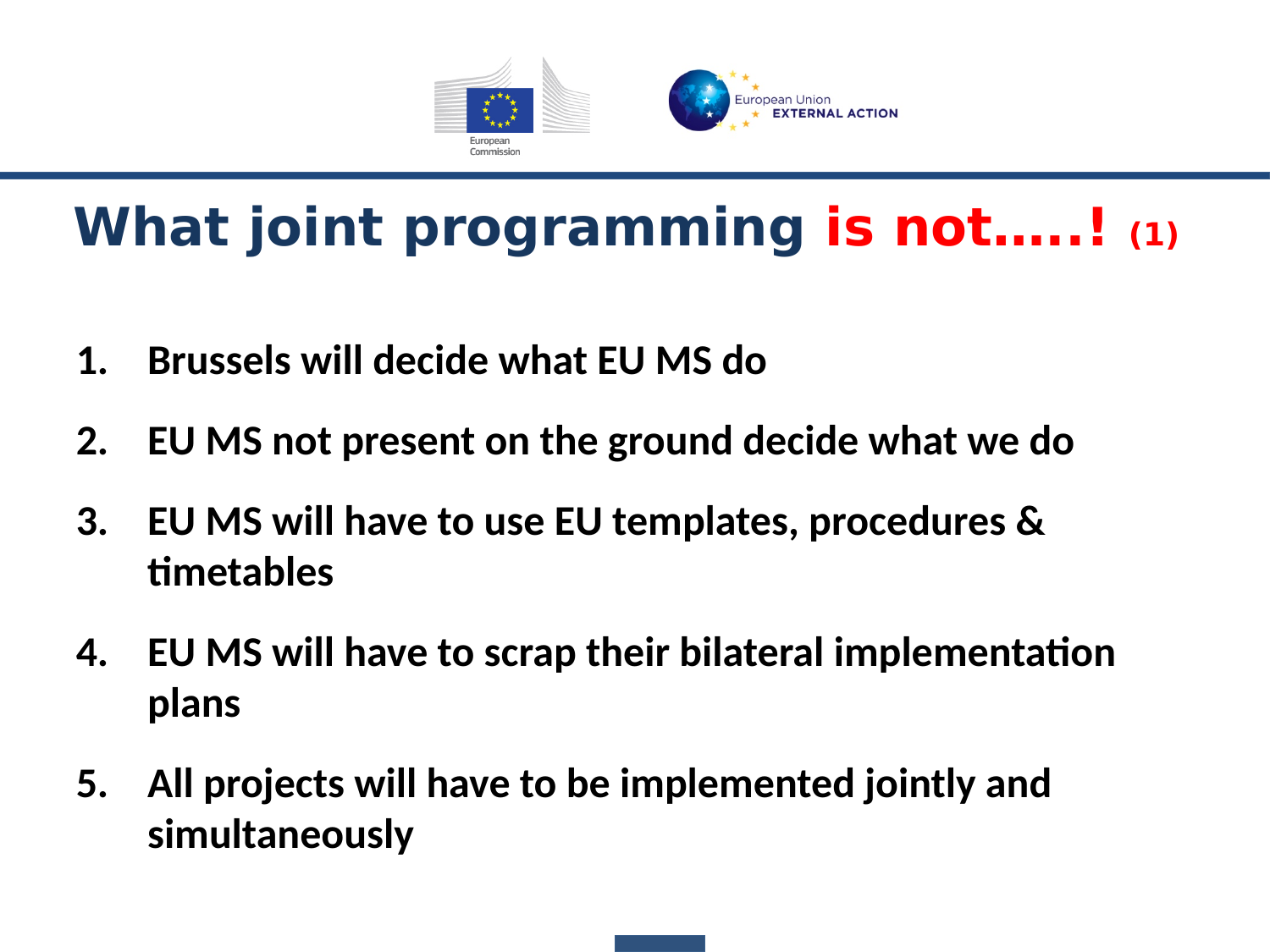

What joint programming is not…..! (1)
Brussels will decide what EU MS do
EU MS not present on the ground decide what we do
EU MS will have to use EU templates, procedures &  timetables
EU MS will have to scrap their bilateral implementation plans
All projects will have to be implemented jointly and simultaneously